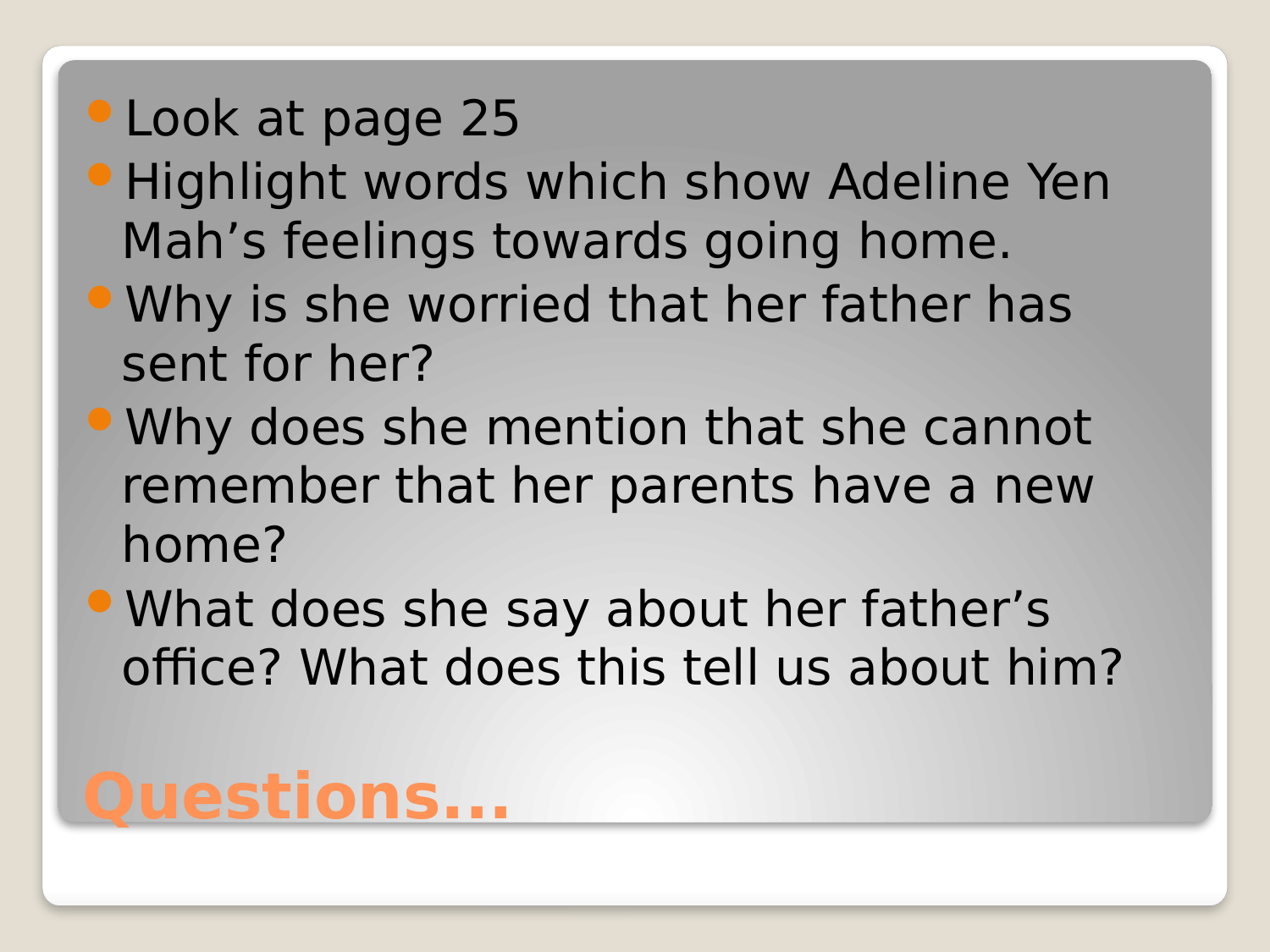

Look at page 25
Highlight words which show Adeline Yen Mah’s feelings towards going home.
Why is she worried that her father has sent for her?
Why does she mention that she cannot remember that her parents have a new home?
What does she say about her father’s office? What does this tell us about him?
# Questions...